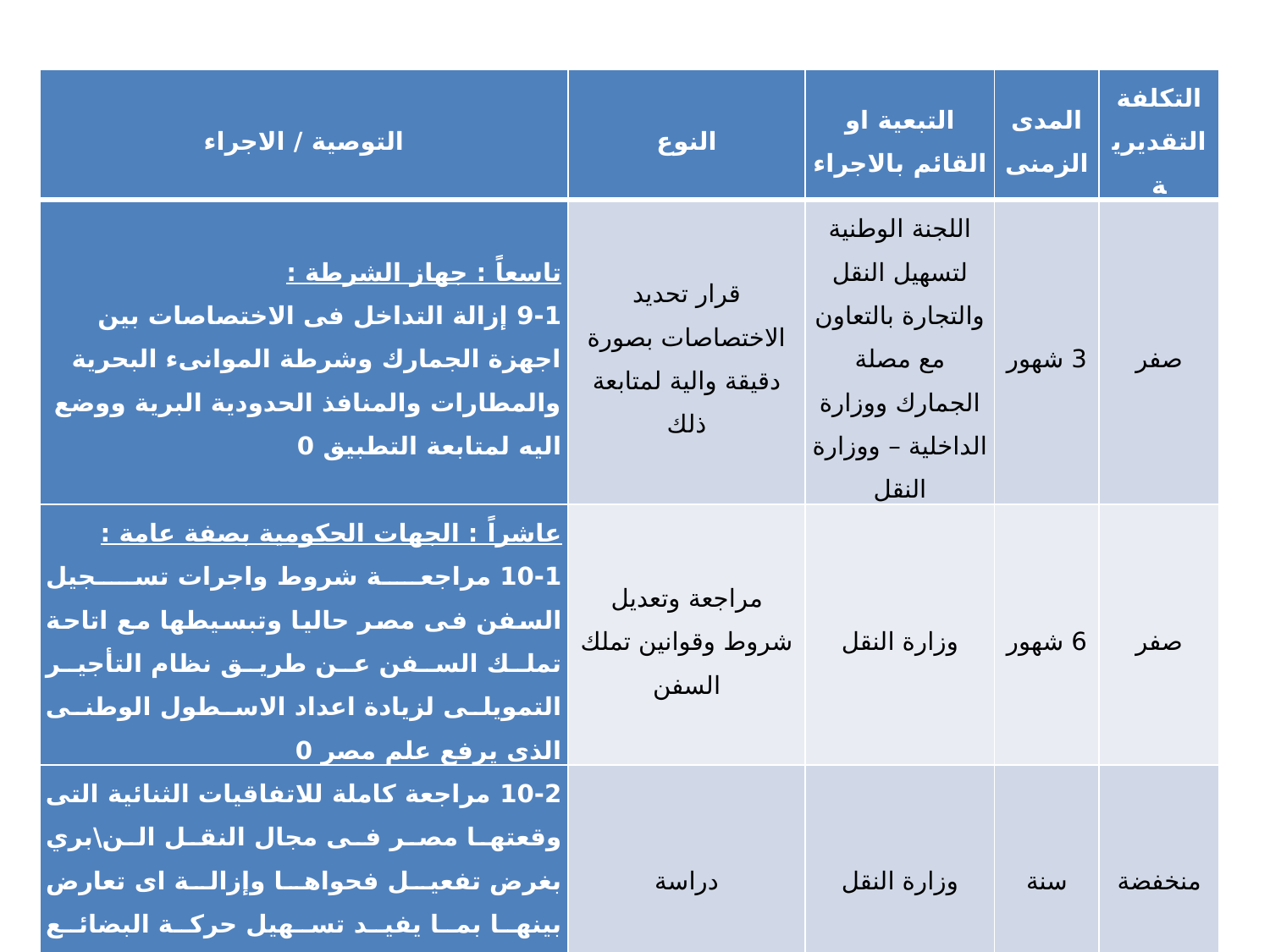

| التوصية / الاجراء | النوع | التبعية او القائم بالاجراء | المدى الزمنى | التكلفة التقديرية |
| --- | --- | --- | --- | --- |
| تاسعاً : جهاز الشرطة : 9-1 إزالة التداخل فى الاختصاصات بين اجهزة الجمارك وشرطة الموانىء البحرية والمطارات والمنافذ الحدودية البرية ووضع اليه لمتابعة التطبيق 0 | قرار تحديد الاختصاصات بصورة دقيقة والية لمتابعة ذلك | اللجنة الوطنية لتسهيل النقل والتجارة بالتعاون مع مصلة الجمارك ووزارة الداخلية – ووزارة النقل | 3 شهور | صفر |
| عاشراً : الجهات الحكومية بصفة عامة : 10-1 مراجعة شروط واجرات تسجيل السفن فى مصر حاليا وتبسيطها مع اتاحة تملك السفن عن طريق نظام التأجير التمويلى لزيادة اعداد الاسطول الوطنى الذى يرفع علم مصر 0 | مراجعة وتعديل شروط وقوانين تملك السفن | وزارة النقل | 6 شهور | صفر |
| 10-2 مراجعة كاملة للاتفاقيات الثنائية التى وقعتها مصر فى مجال النقل الن\بري بغرض تفعيل فحواها وإزالة اى تعارض بينها بما يفيد تسهيل حركة البضائع والافراد 0 | دراسة | وزارة النقل | سنة | منخفضة |